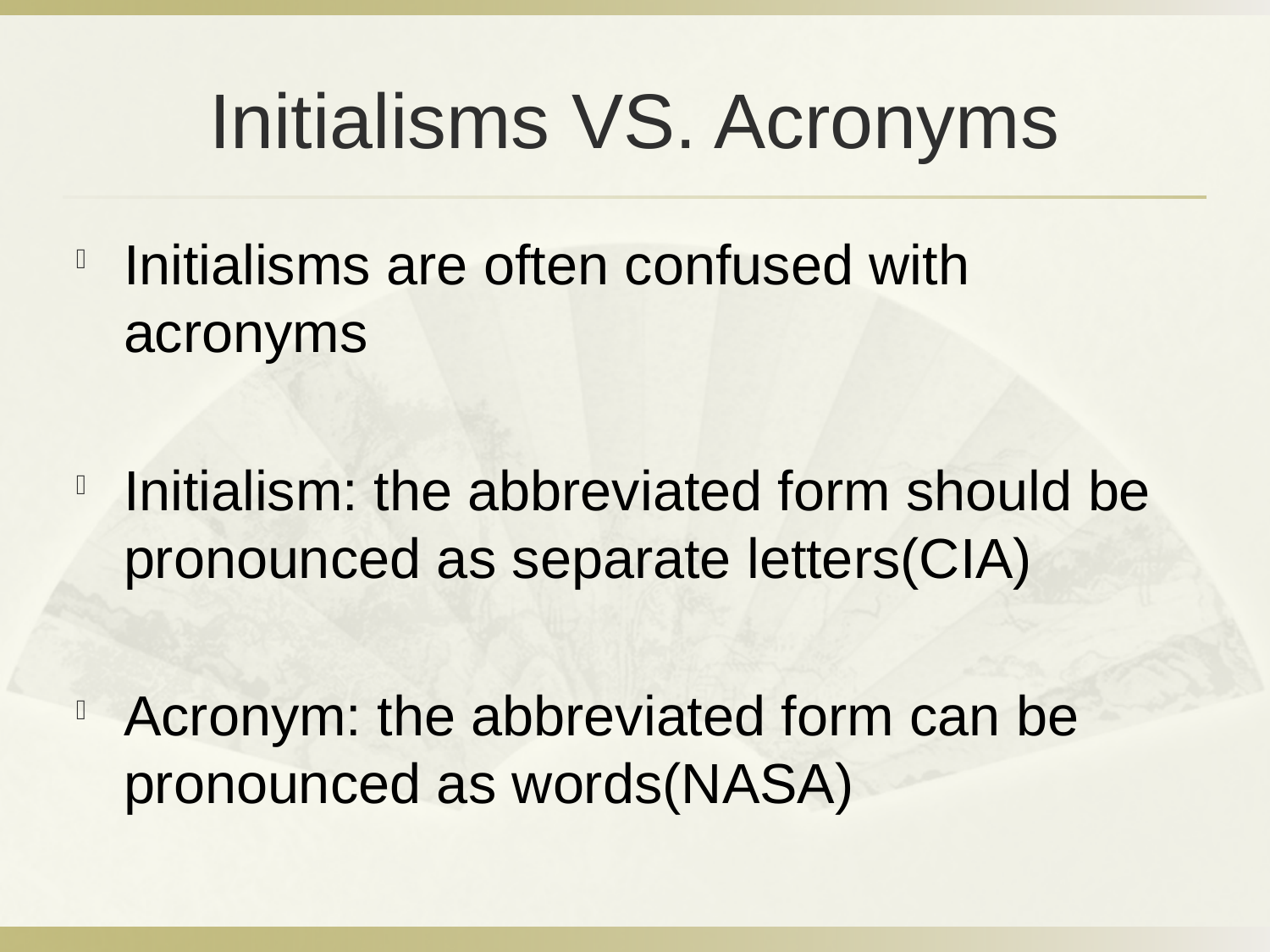

# Initialisms VS. Acronyms
Initialisms are often confused with acronyms

Initialism: the abbreviated form should be pronounced as separate letters(CIA)

Acronym: the abbreviated form can be pronounced as words(NASA)